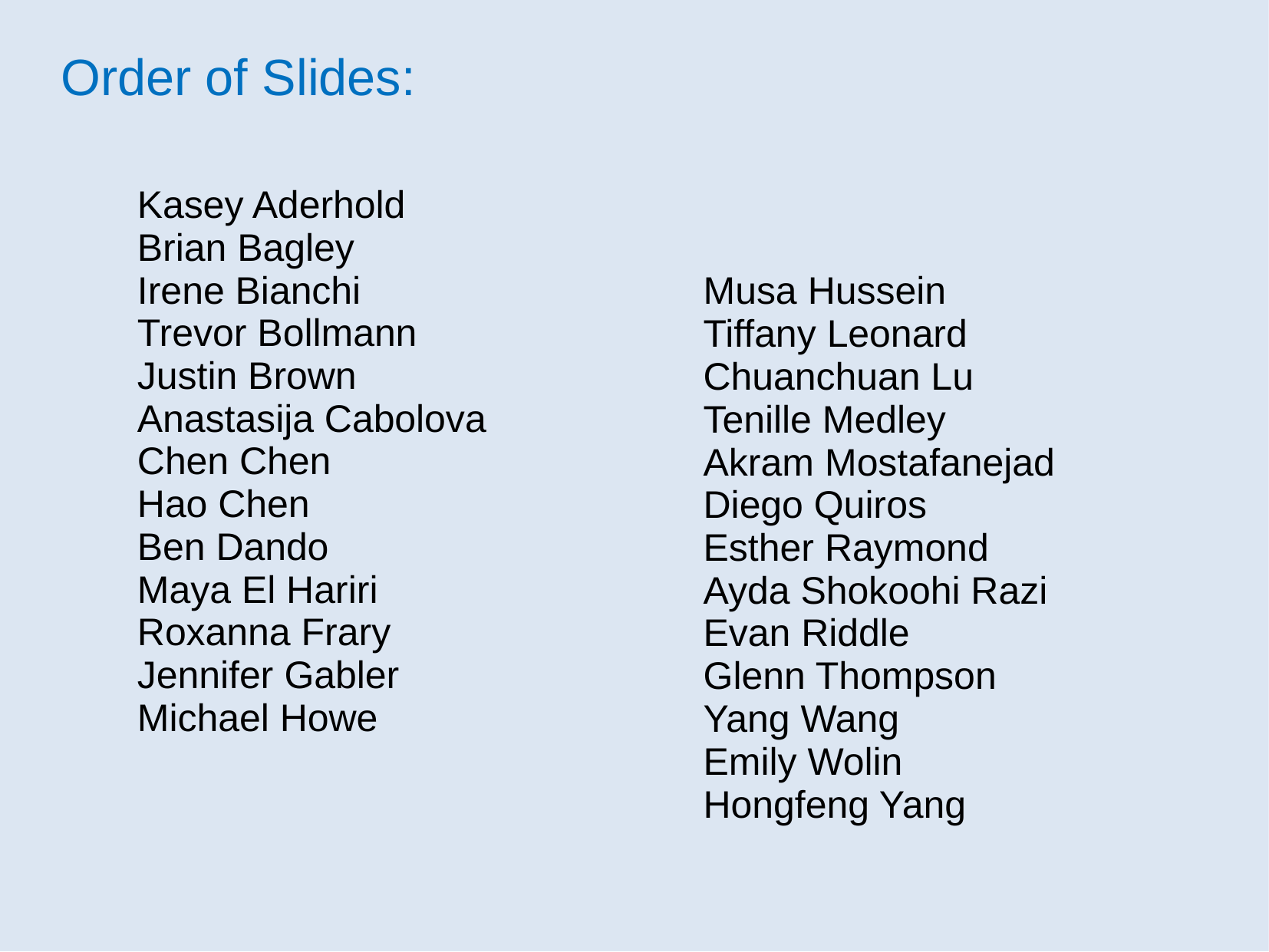

Order of Slides:
Kasey Aderhold
Brian Bagley
Irene Bianchi
Trevor Bollmann
Justin Brown
Anastasija Cabolova
Chen Chen
Hao Chen
Ben Dando
Maya El Hariri
Roxanna Frary
Jennifer Gabler
Michael Howe

Musa Hussein
Tiffany Leonard
Chuanchuan Lu
Tenille Medley
Akram Mostafanejad
Diego Quiros
Esther Raymond
Ayda Shokoohi Razi
Evan Riddle
Glenn Thompson
Yang Wang
Emily Wolin
Hongfeng Yang